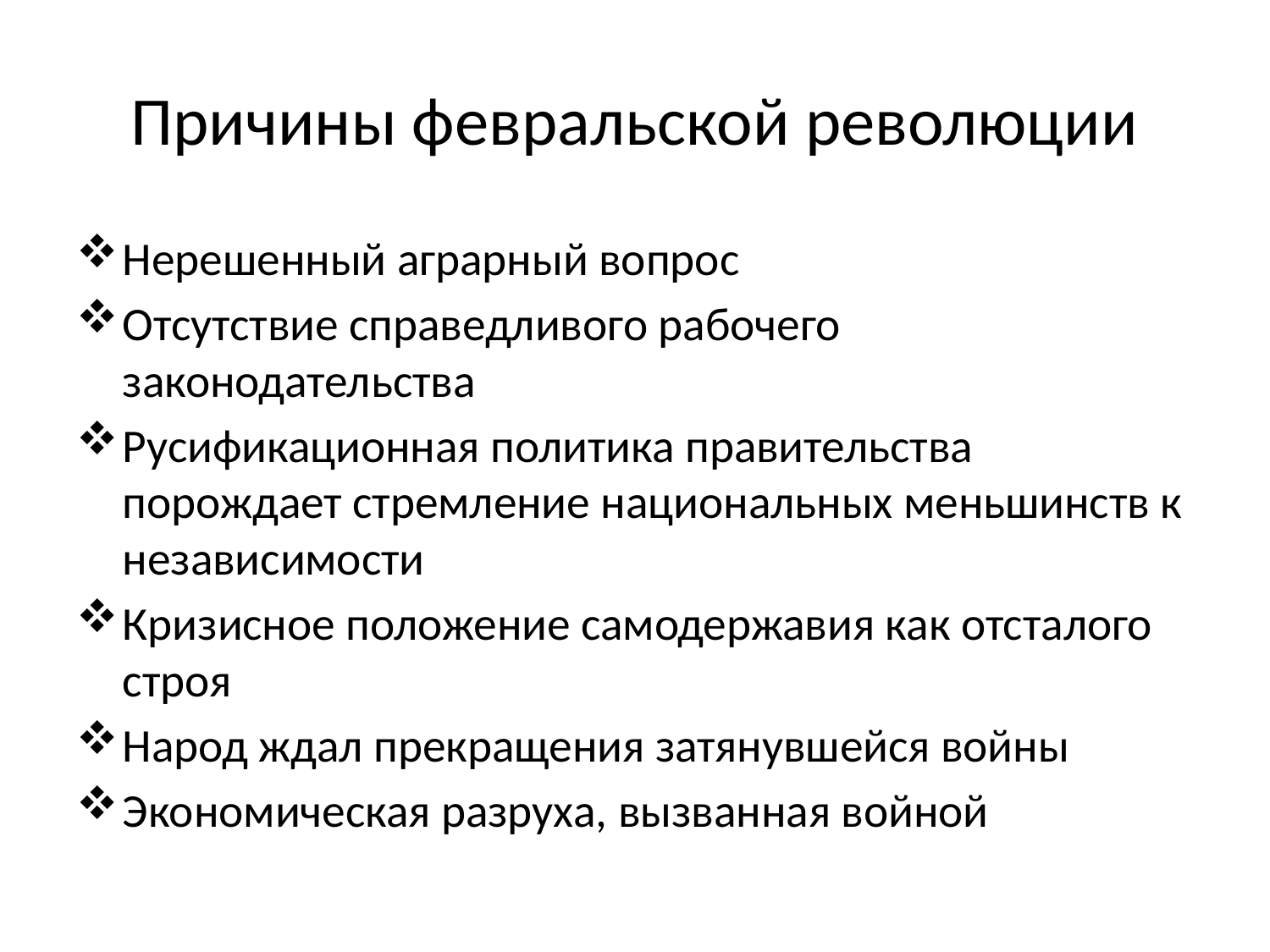

# Причины февральской революции
Нерешенный аграрный вопрос
Отсутствие справедливого рабочего законодательства
Русификационная политика правительства порождает стремление национальных меньшинств к независимости
Кризисное положение самодержавия как отсталого строя
Народ ждал прекращения затянувшейся войны
Экономическая разруха, вызванная войной